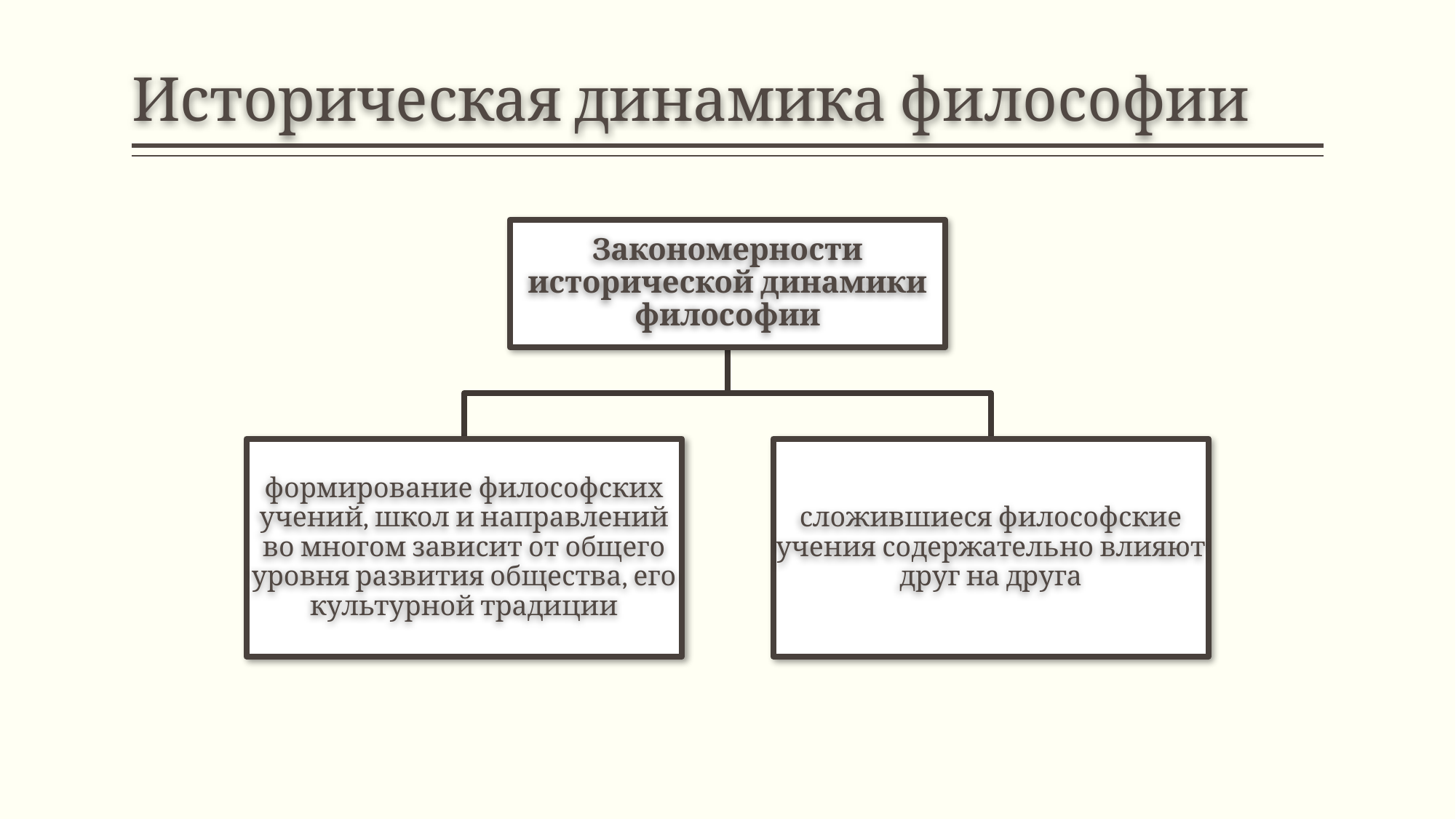

# Историческая динамика философии

Закономерности исторической динамики философии

формирование философских учений, школ и направлений во многом зависит от общего уровня развития общества, его культурной традиции

сложившиеся философские учения содержательно влияют друг на друга